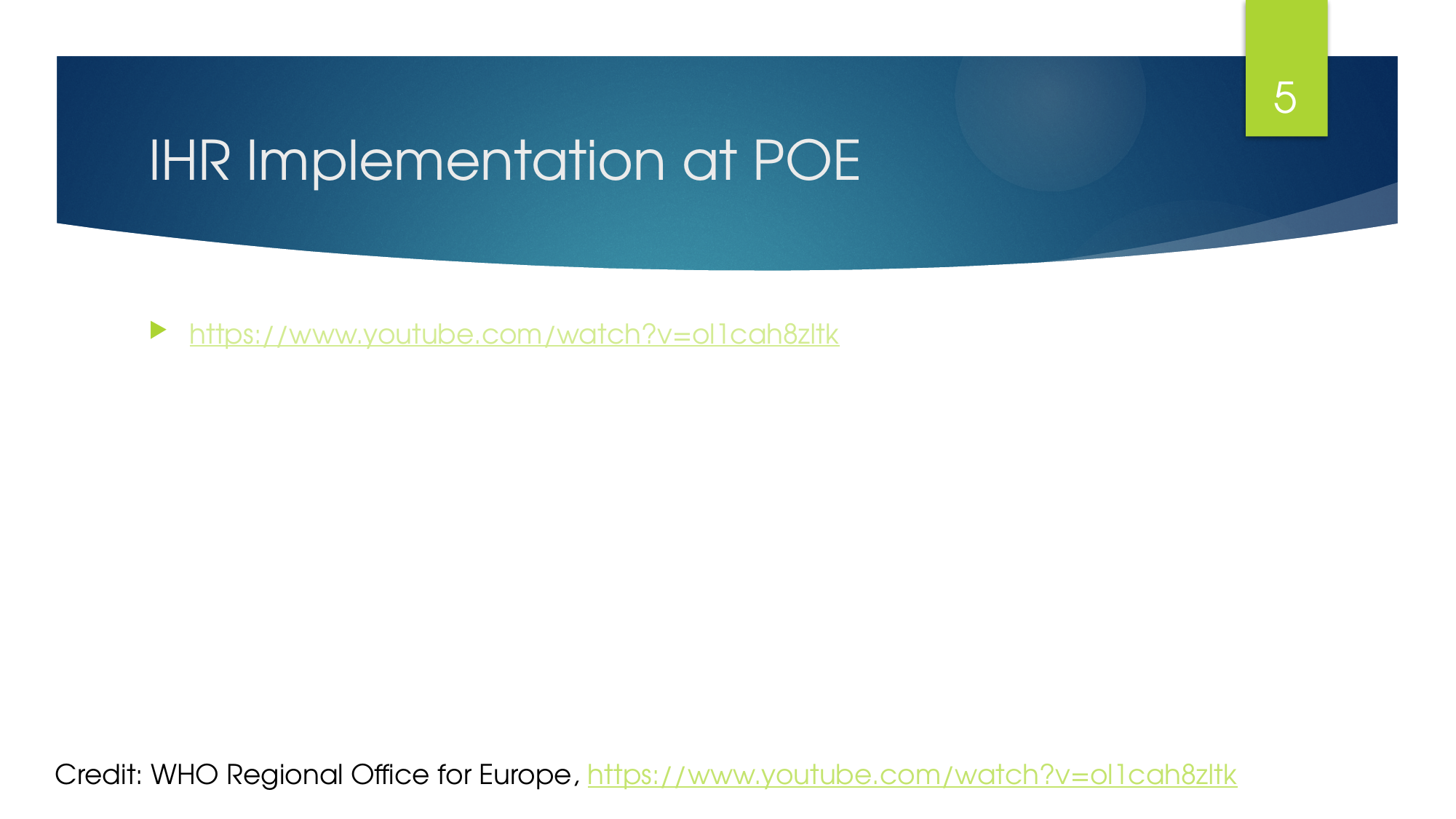

5
# IHR Implementation at POE
https://www.youtube.com/watch?v=ol1cah8zItk

Credit: WHO Regional Office for Europe, https://www.youtube.com/watch?v=ol1cah8zItk